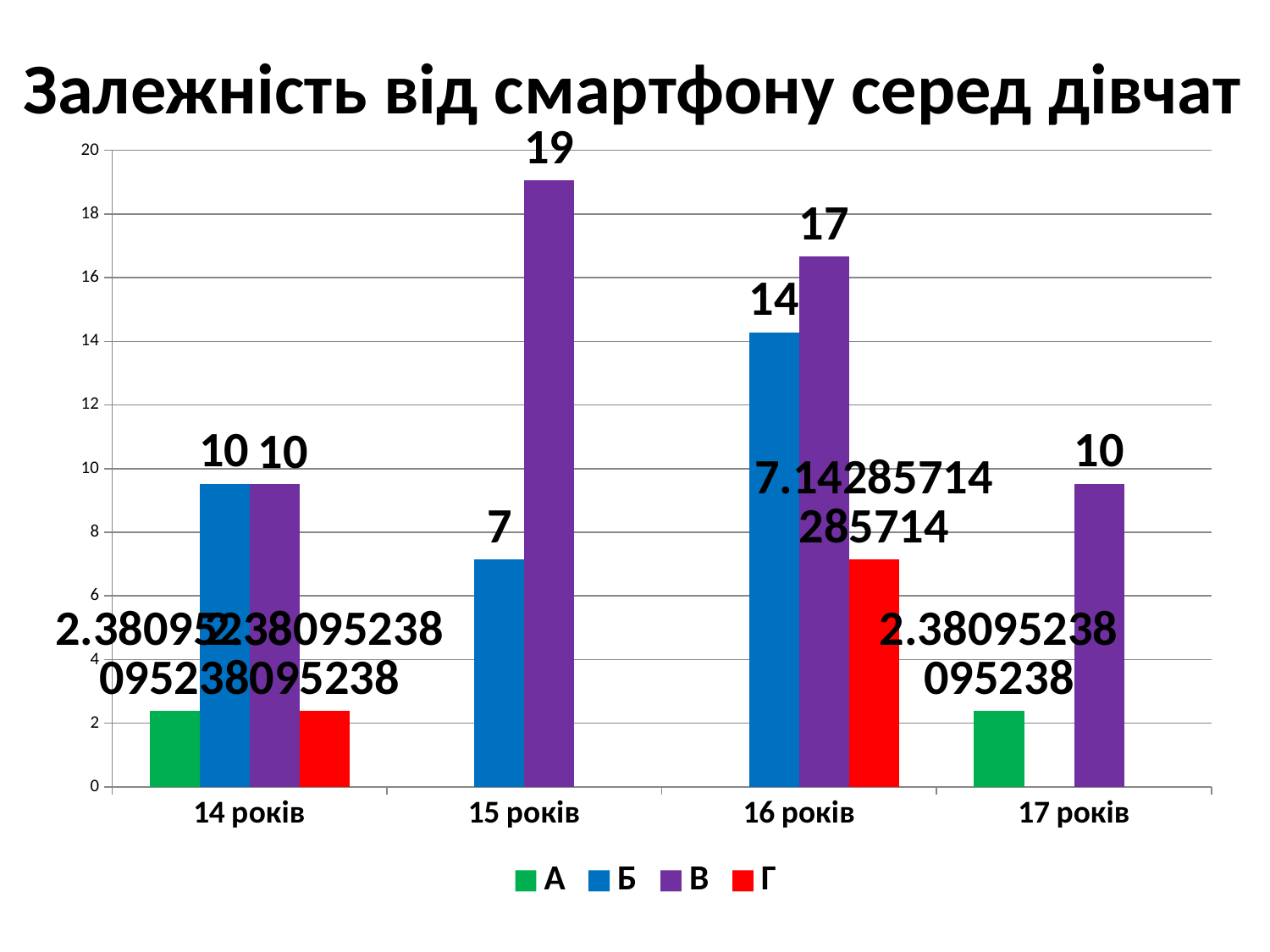

# Залежність від смартфону серед дівчат

### Chart

| Category | А | Б | В | Г |
|---|---|---|---|---|
| 14 років | 2.380952380952381 | 9.523809523809524 | 9.523809523809524 | 2.380952380952381 |
| 15 років | None | 7.142857142857142 | 19.047619047619044 | None |
| 16 років | None | 14.285714285714286 | 16.666666666666668 | 7.142857142857142 |
| 17 років | 2.380952380952381 | None | 9.523809523809524 | None |